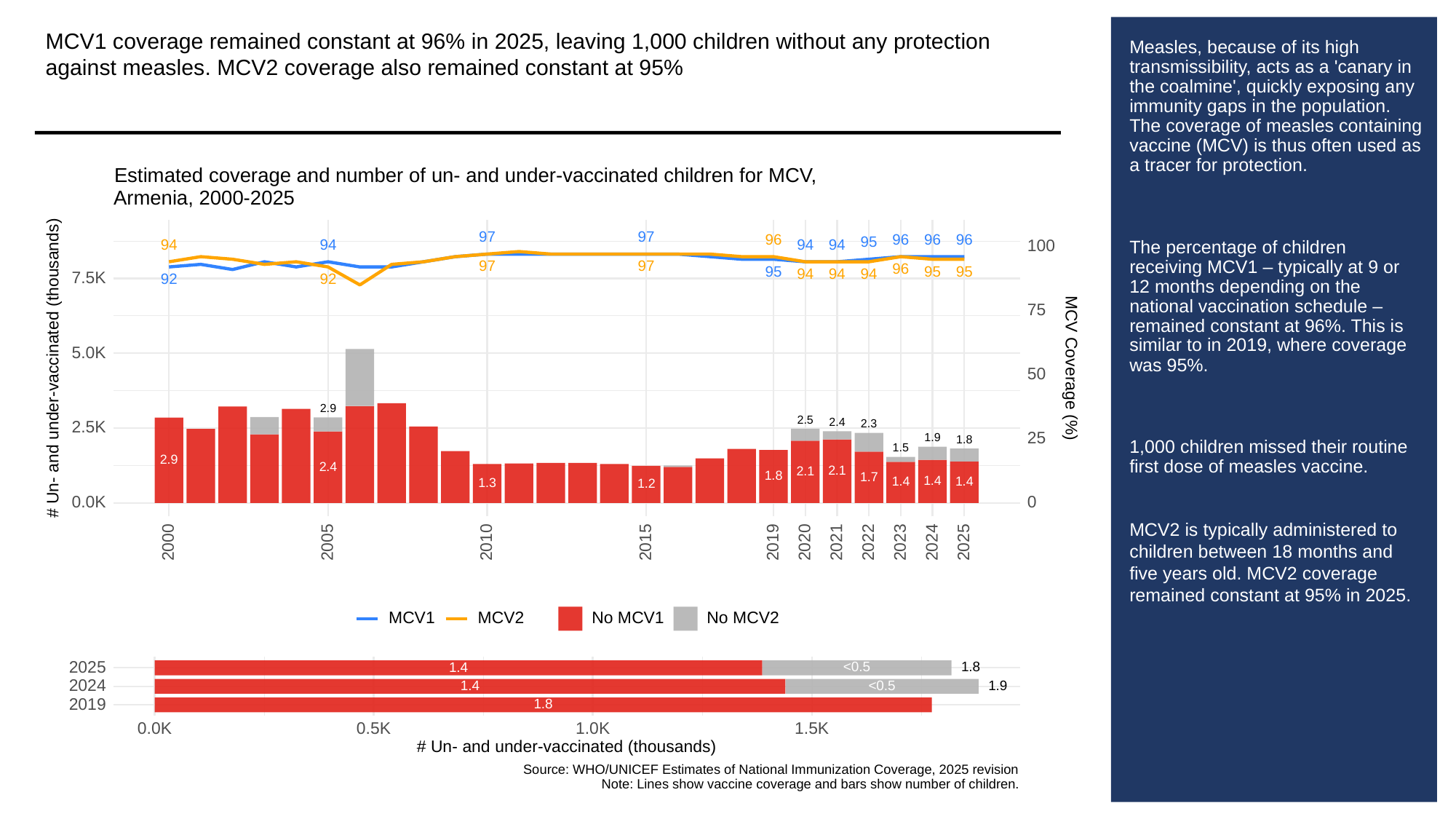

MCV1 coverage remained constant at 96% in 2025, leaving 1,000 children without any protection against measles. MCV2 coverage also remained constant at 95%
# Measles, because of its high transmissibility, acts as a 'canary in the coalmine', quickly exposing any immunity gaps in the population. The coverage of measles containing vaccine (MCV) is thus often used as a tracer for protection.

The percentage of children receiving MCV1 – typically at 9 or 12 months depending on the national vaccination schedule – remained constant at 96%. This is similar to in 2019, where coverage was 95%.

1,000 children missed their routine first dose of measles vaccine.

MCV2 is typically administered to children between 18 months and five years old. MCV2 coverage remained constant at 95% in 2025.

Estimated coverage and number of un- and under-vaccinated children for MCV,
Armenia, 2000-2025

97
97
96
96
96
96
95
94
94
94
94
100

97
97
96
95
95
95
94
94
94
7.5K
92
92

75

5.0K

# Un- and under-vaccinated (thousands)
MCV Coverage (%)
50

2.9

2.5

2.4
2.3
2.5K

25

1.9

1.8

1.5

2.9

2.4

2.1

2.1
1.8
1.7
1.4
1.4
1.4
1.3
1.2
0.0K
0

2023
2000
2005
2010
2015
2019
2020
2021
2022
2024
2025

MCV1
MCV2
No MCV1
No MCV2

2025
<0.5
1.8
1.4

2024
<0.5
1.9
1.4

2019
1.8

0.0K
0.5K
1.0K
1.5K
# Un- and under-vaccinated (thousands)
Source: WHO/UNICEF Estimates of National Immunization Coverage, 2025 revision
Note: Lines show vaccine coverage and bars show number of children.